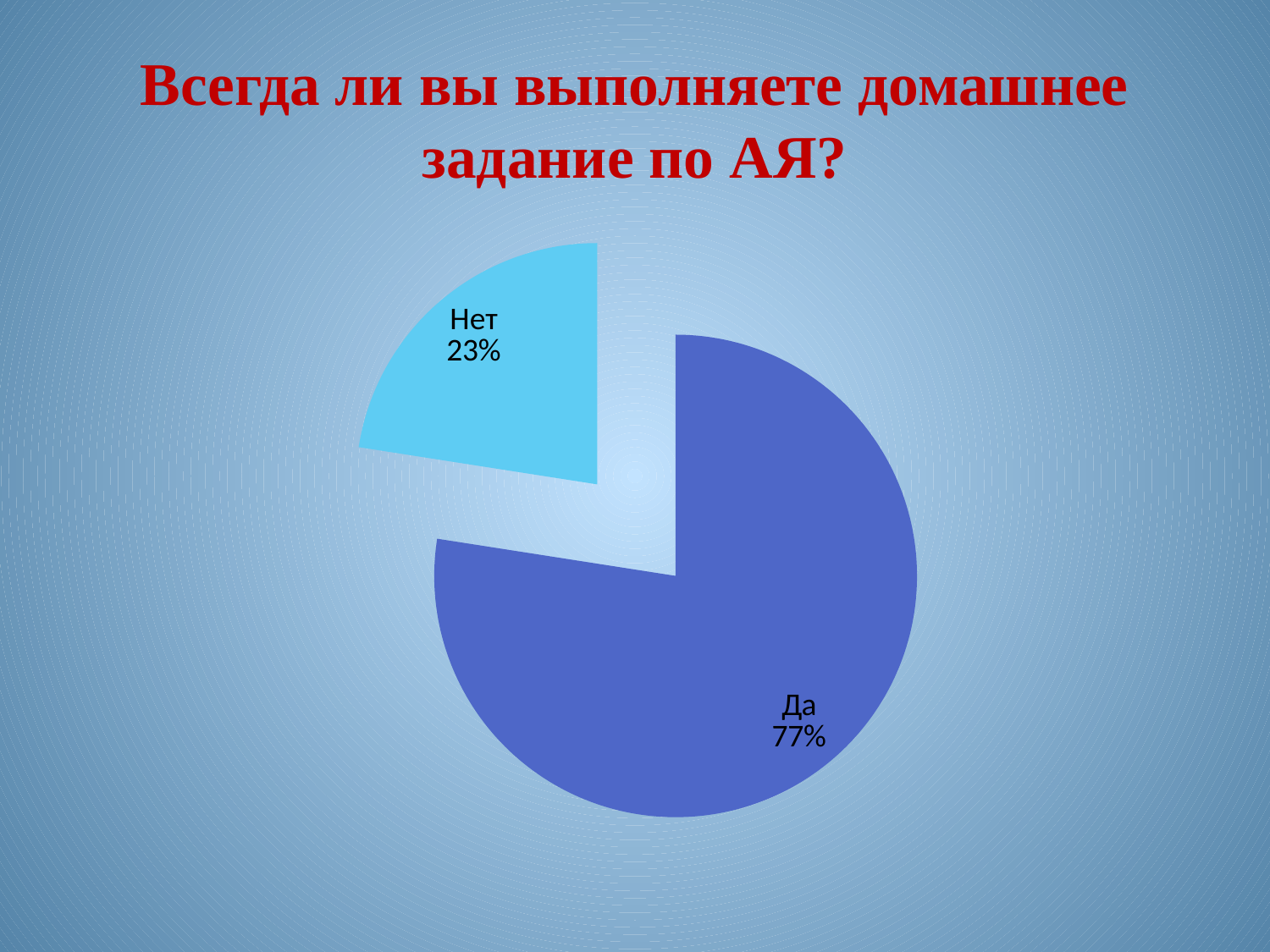

# Всегда ли вы выполняете домашнее задание по АЯ?

### Chart

| Category | Продажи |
|---|---|
| Да | 11.0 |
| Нет | 3.2 |